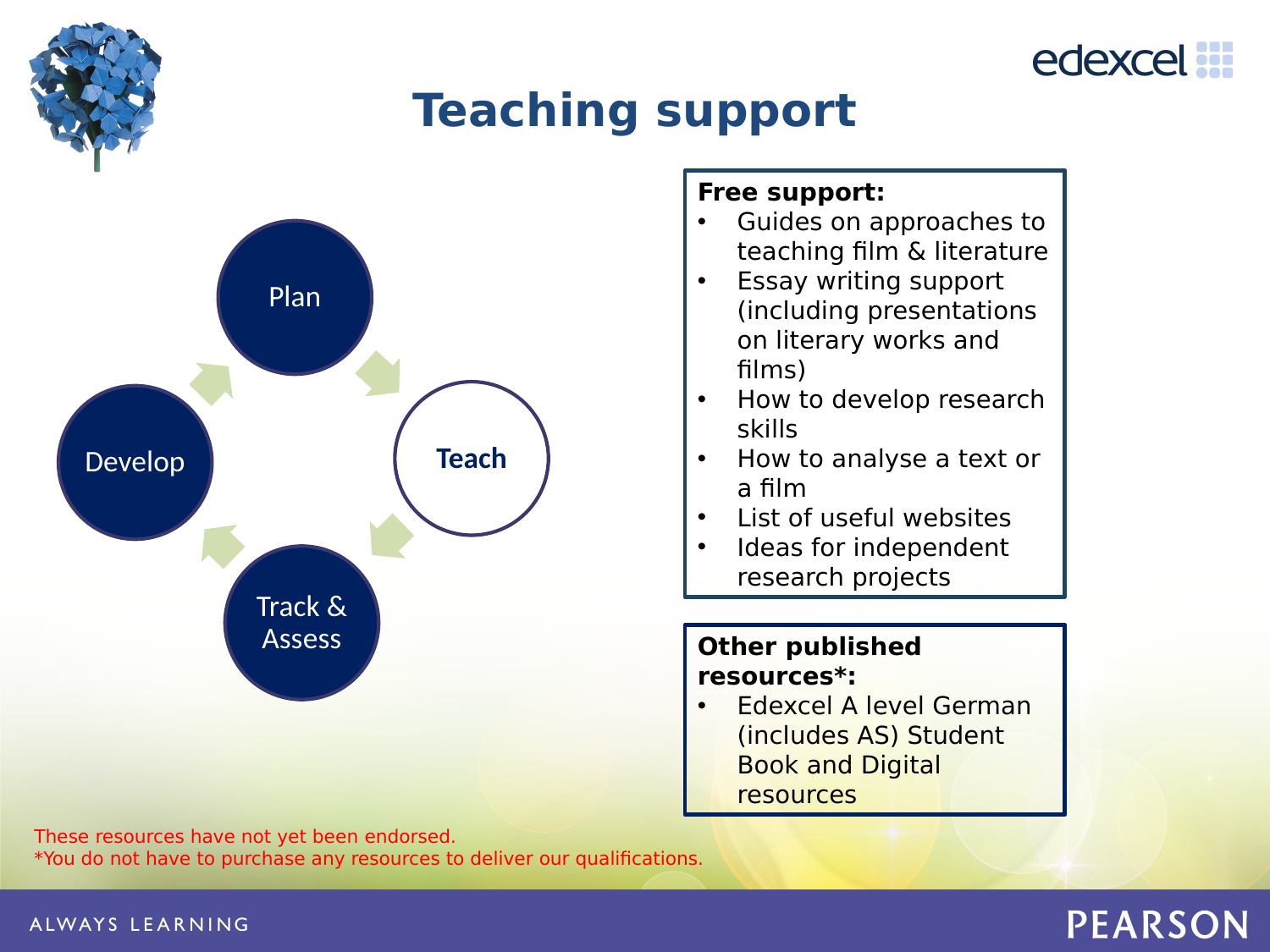

# Teaching support
Free support:
Guides on approaches to teaching film & literature
Essay writing support (including presentations on literary works and films)
How to develop research skills
How to analyse a text or a film
List of useful websites
Ideas for independent research projects
Plan

Teach

Track & Assess

Develop

Other published resources*:
Edexcel A level German (includes AS) Student Book and Digital resources
These resources have not yet been endorsed.
*You do not have to purchase any resources to deliver our qualifications.